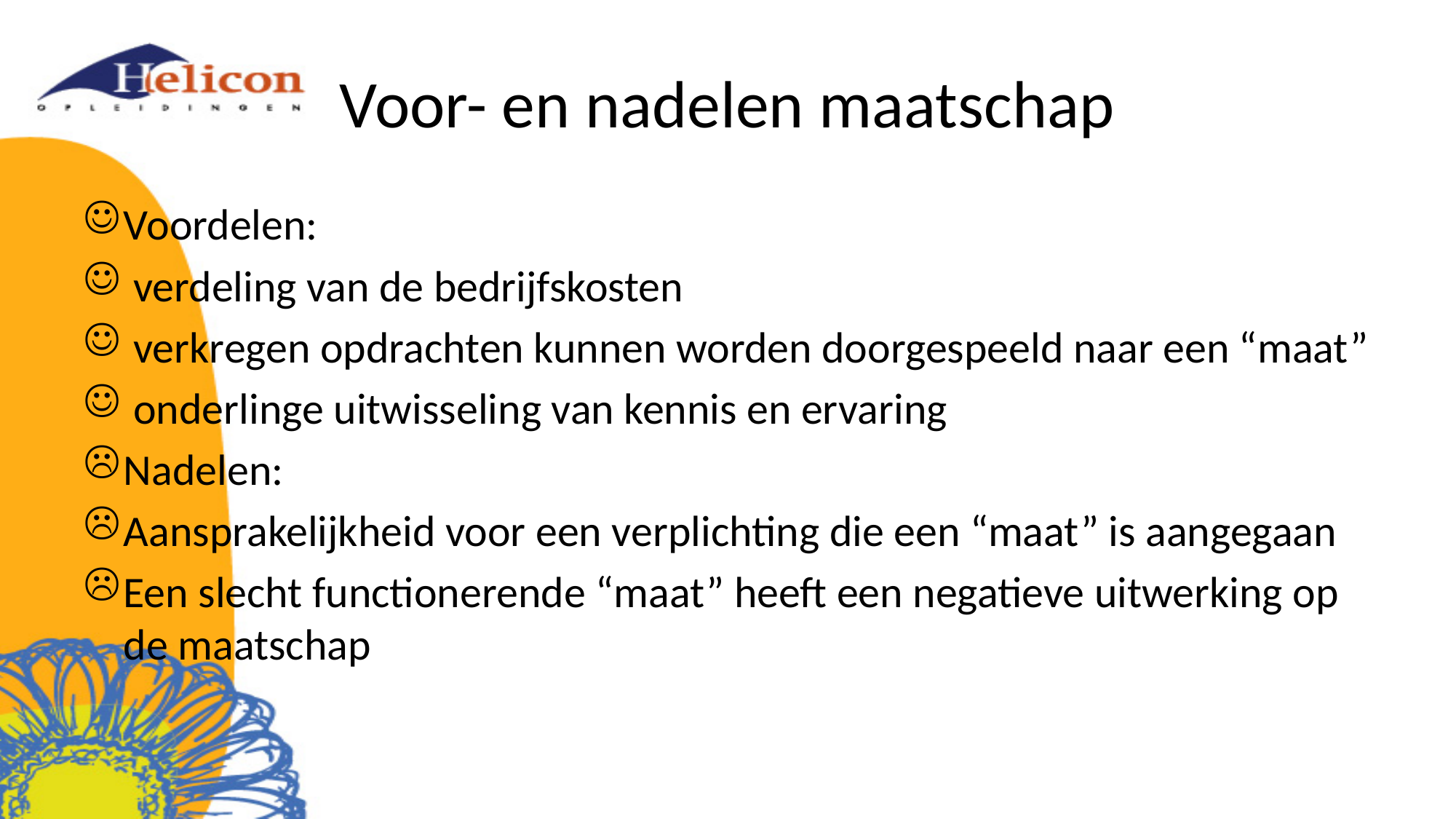

# Voor- en nadelen maatschap
Voordelen:
 verdeling van de bedrijfskosten
 verkregen opdrachten kunnen worden doorgespeeld naar een “maat”
 onderlinge uitwisseling van kennis en ervaring
Nadelen:
Aansprakelijkheid voor een verplichting die een “maat” is aangegaan
Een slecht functionerende “maat” heeft een negatieve uitwerking op de maatschap